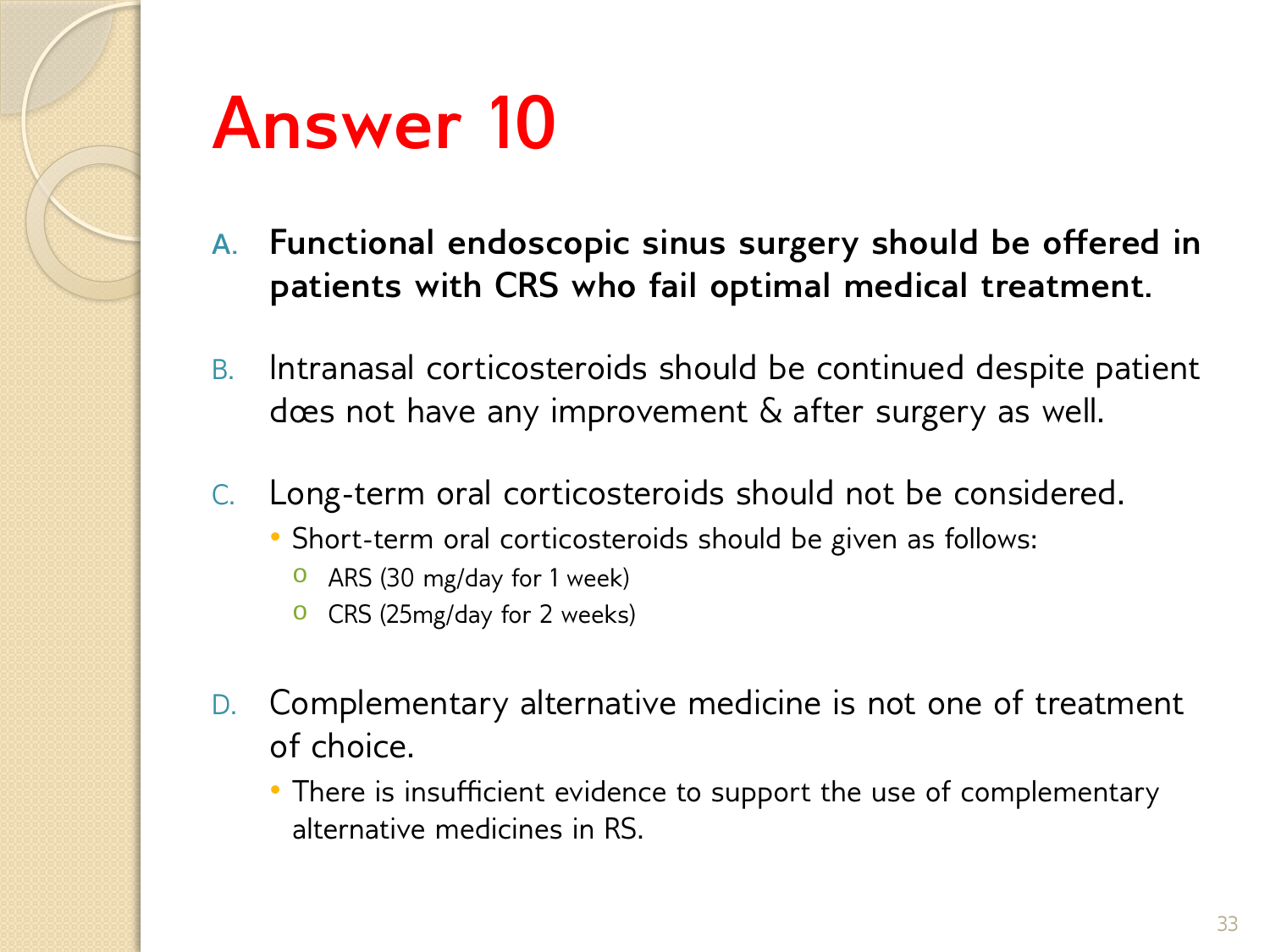

# Answer 10
Functional endoscopic sinus surgery should be offered in patients with CRS who fail optimal medical treatment.

Intranasal corticosteroids should be continued despite patient does not have any improvement & after surgery as well.

Long-term oral corticosteroids should not be considered.
Short-term oral corticosteroids should be given as follows:
ARS (30 mg/day for 1 week)
CRS (25mg/day for 2 weeks)

Complementary alternative medicine is not one of treatment of choice.
There is insufficient evidence to support the use of complementary alternative medicines in RS.
33